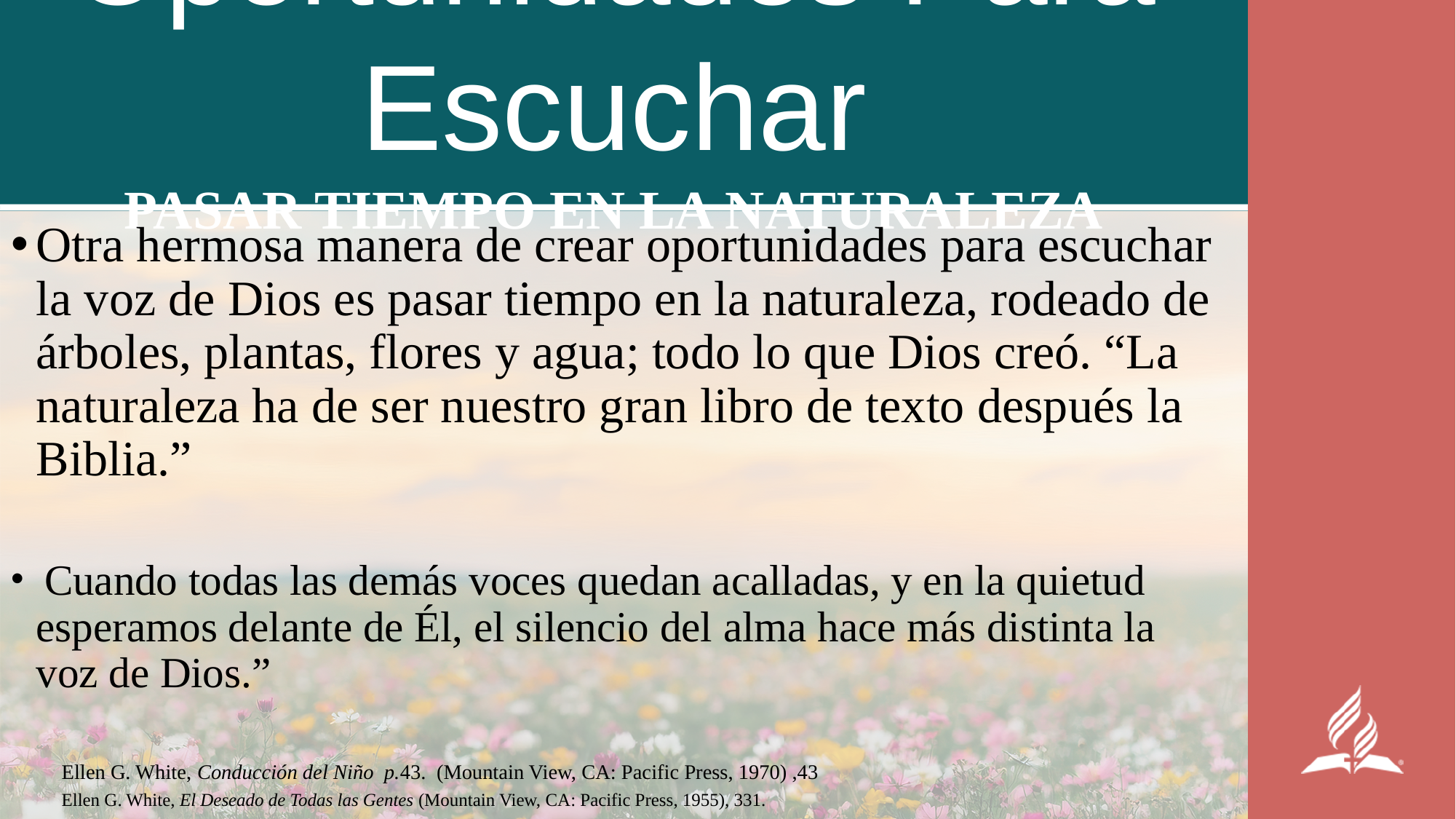

# Oportunidades Para Escuchar PASAR TIEMPO EN LA NATURALEZA
Otra hermosa manera de crear oportunidades para escuchar la voz de Dios es pasar tiempo en la naturaleza, rodeado de árboles, plantas, flores y agua; todo lo que Dios creó. “La naturaleza ha de ser nuestro gran libro de texto después la Biblia.”

 Cuando todas las demás voces quedan acalladas, y en la quietud esperamos delante de Él, el silencio del alma hace más distinta la voz de Dios.”

Ellen G. White, Conducción del Niño  p.43.  (Mountain View, CA: Pacific Press, 1970) ,43
Ellen G. White, El Deseado de Todas las Gentes (Mountain View, CA: Pacific Press, 1955), 331.